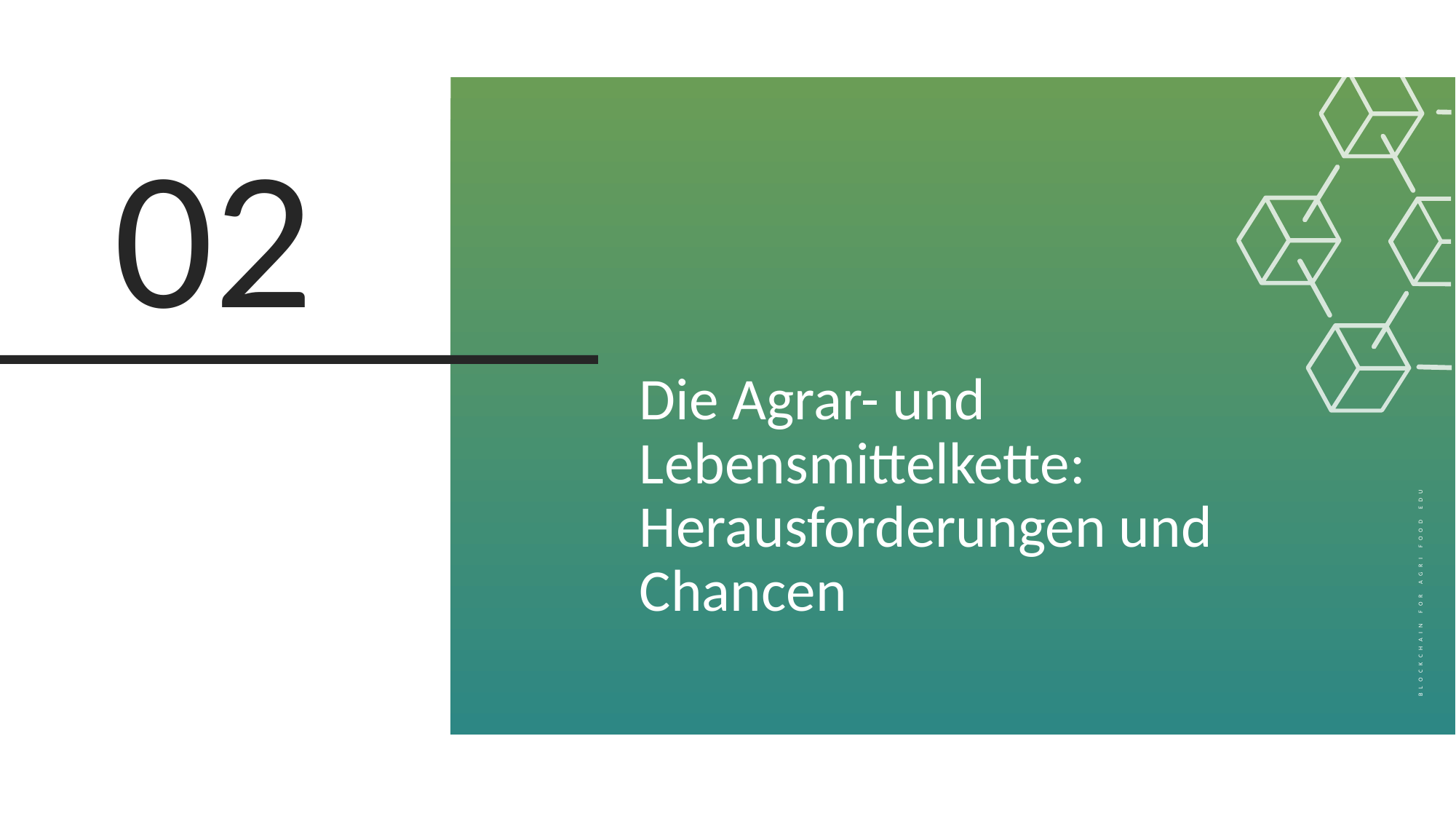

02
Die Agrar- und Lebensmittelkette: Herausforderungen und Chancen